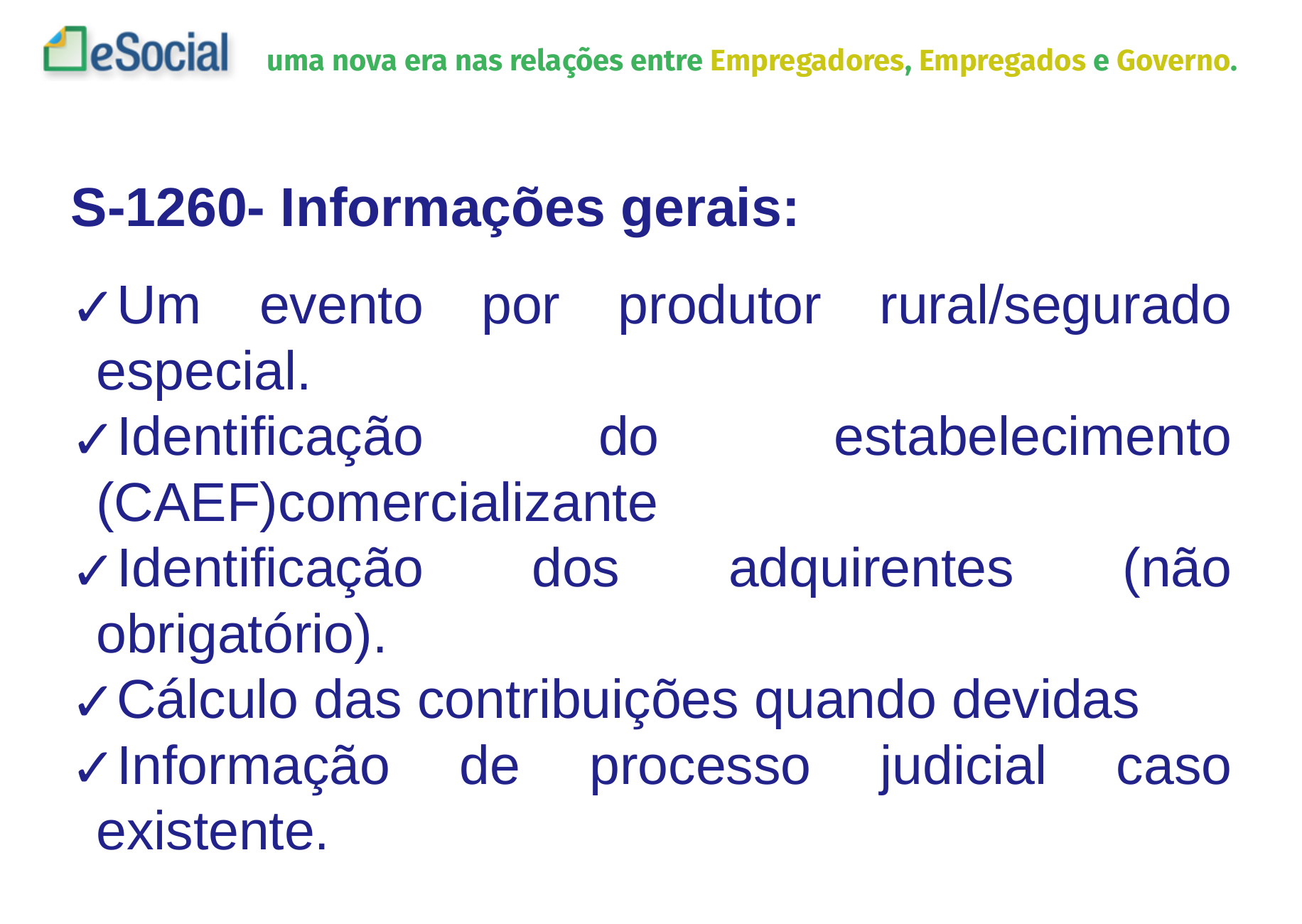

S-1260- Informações gerais:

Um evento por produtor rural/segurado especial.
Identificação do estabelecimento (CAEF)comercializante
Identificação dos adquirentes (não obrigatório).
Cálculo das contribuições quando devidas
Informação de processo judicial caso existente.